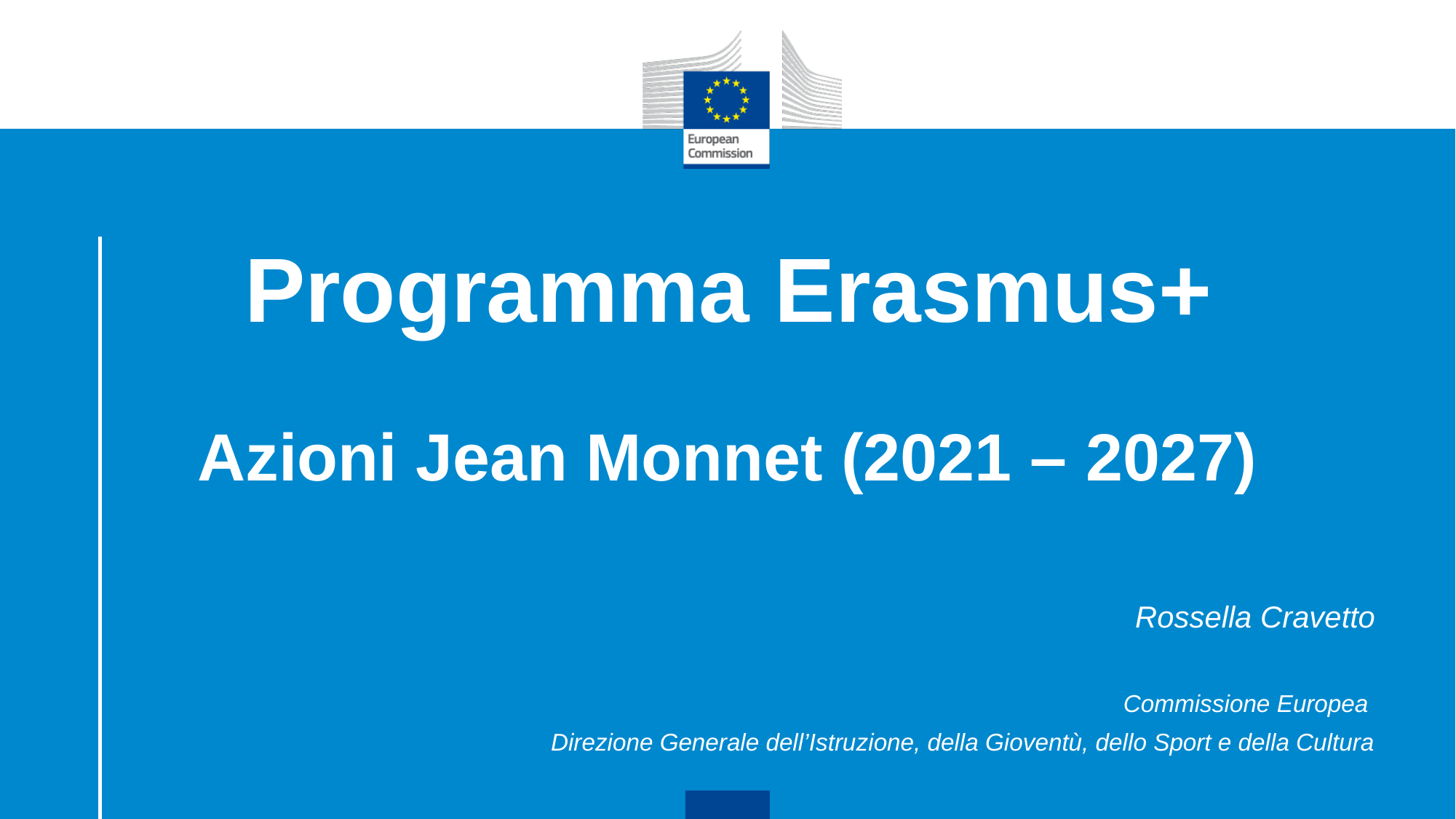

# Programma Erasmus+
Azioni Jean Monnet (2021 – 2027)

Rossella Cravetto

Commissione Europea
Direzione Generale dell’Istruzione, della Gioventù, dello Sport e della Cultura
1